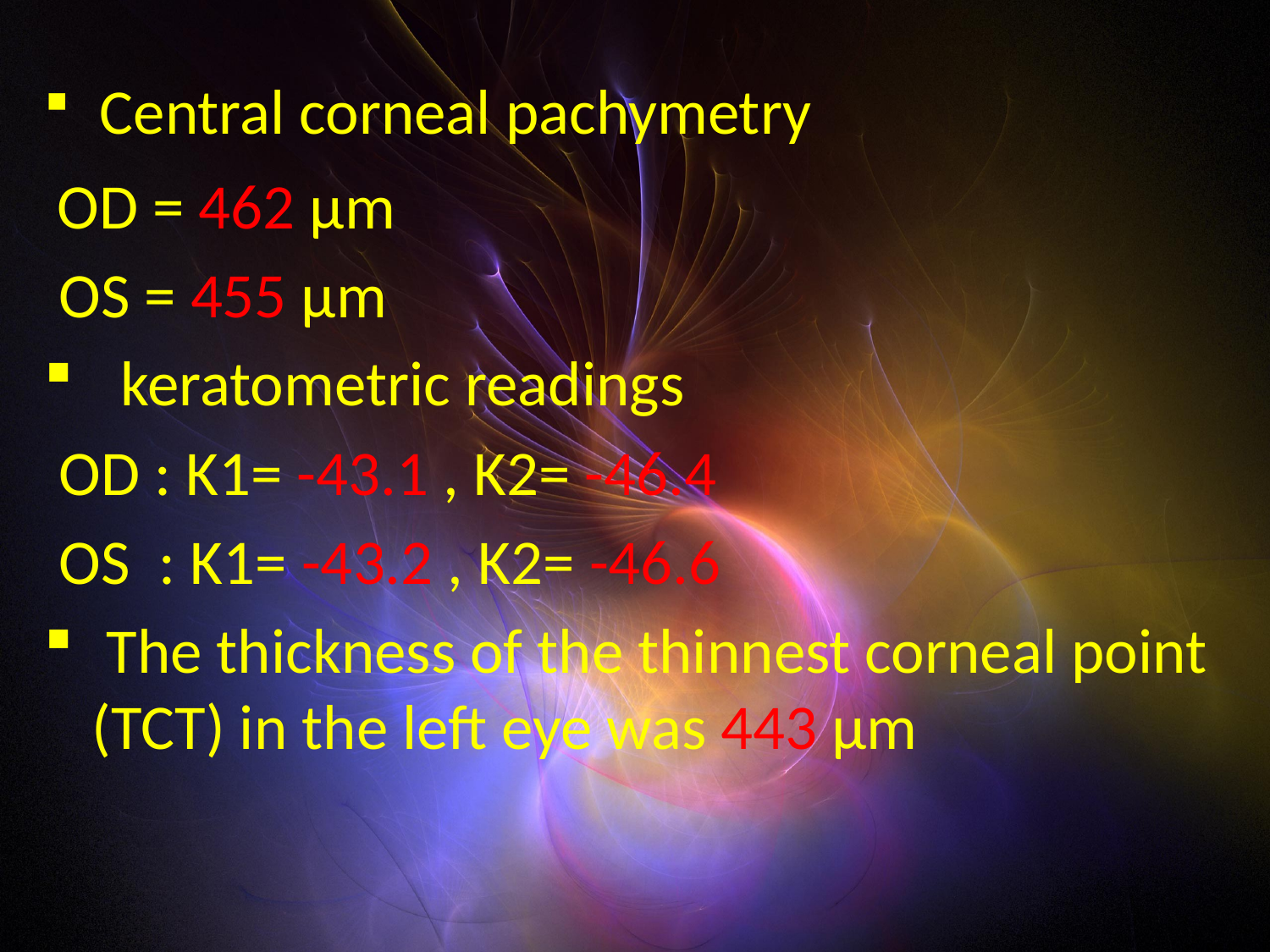

# Central corneal pachymetry
 OD = 462 μm
 OS = 455 μm
  keratometric readings
 OD : K1= -43.1 , K2= -46.4
 OS  : K1= -43.2 , K2= -46.6
 The thickness of the thinnest corneal point (TCT) in the left eye was 443 μm